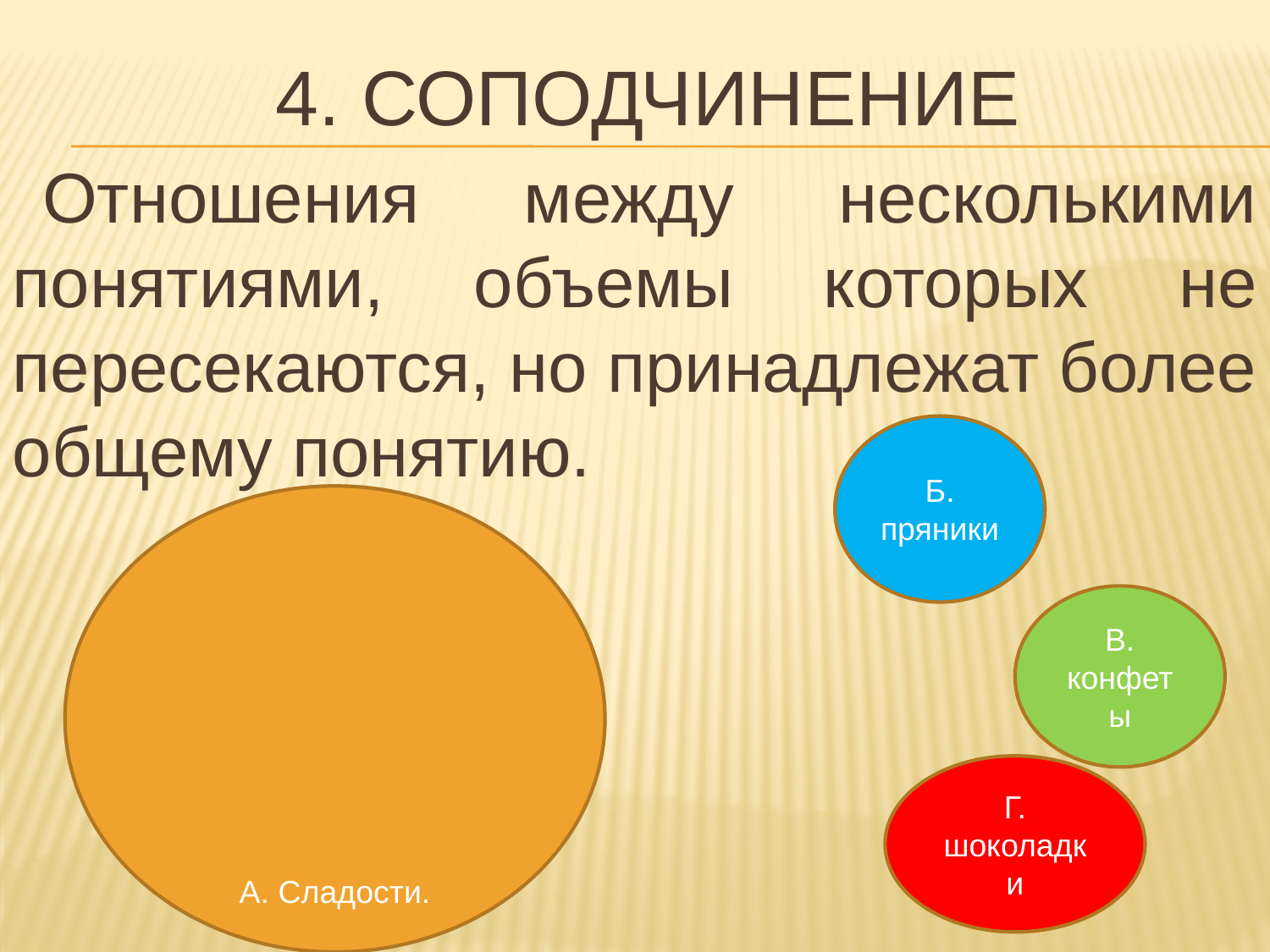

# 4. соподчинение
Отношения между несколькими понятиями, объемы которых не пересекаются, но принадлежат более общему понятию.

Б. пряники

А. Сладости.
В. конфеты
Г. шоколадки